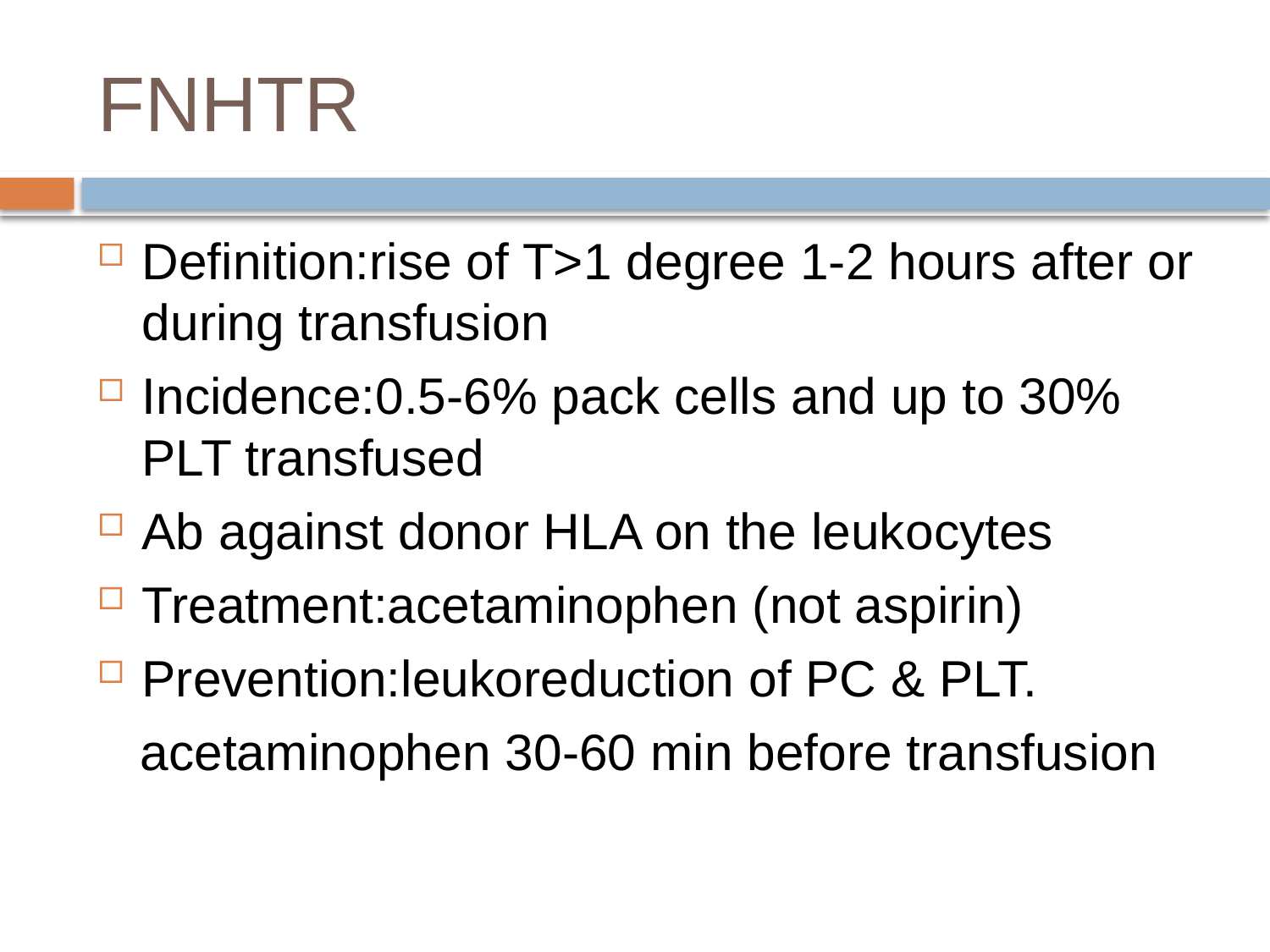

# FNHTR
Definition:rise of T>1 degree 1-2 hours after or during transfusion
Incidence:0.5-6% pack cells and up to 30% PLT transfused
Ab against donor HLA on the leukocytes
Treatment:acetaminophen (not aspirin)
Prevention:leukoreduction of PC & PLT.
   acetaminophen 30-60 min before transfusion